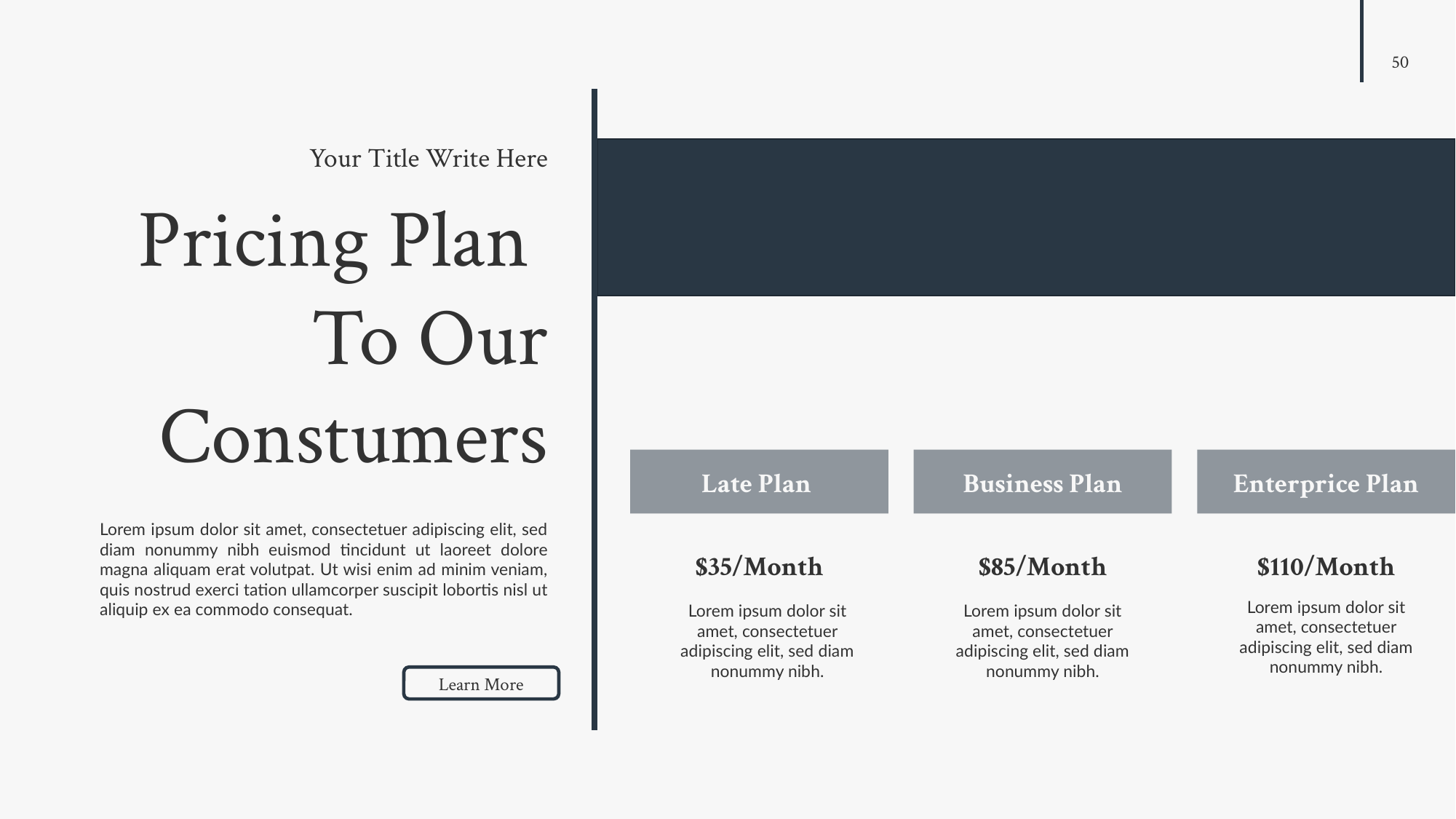

Your Title Write Here

Pricing Plan  To Our Constumers

Late Plan
Business Plan
Enterprice Plan
Lorem ipsum dolor sit amet, consectetuer adipiscing elit, sed diam nonummy nibh euismod tincidunt ut laoreet dolore magna aliquam erat volutpat. Ut wisi enim ad minim veniam, quis nostrud exerci tation ullamcorper suscipit lobortis nisl ut aliquip ex ea commodo consequat.

$35/Month
$85/Month
$110/Month
Lorem ipsum dolor sit amet, consectetuer adipiscing elit, sed diam nonummy nibh.
Lorem ipsum dolor sit amet, consectetuer adipiscing elit, sed diam nonummy nibh.
Lorem ipsum dolor sit amet, consectetuer adipiscing elit, sed diam nonummy nibh.
Learn More